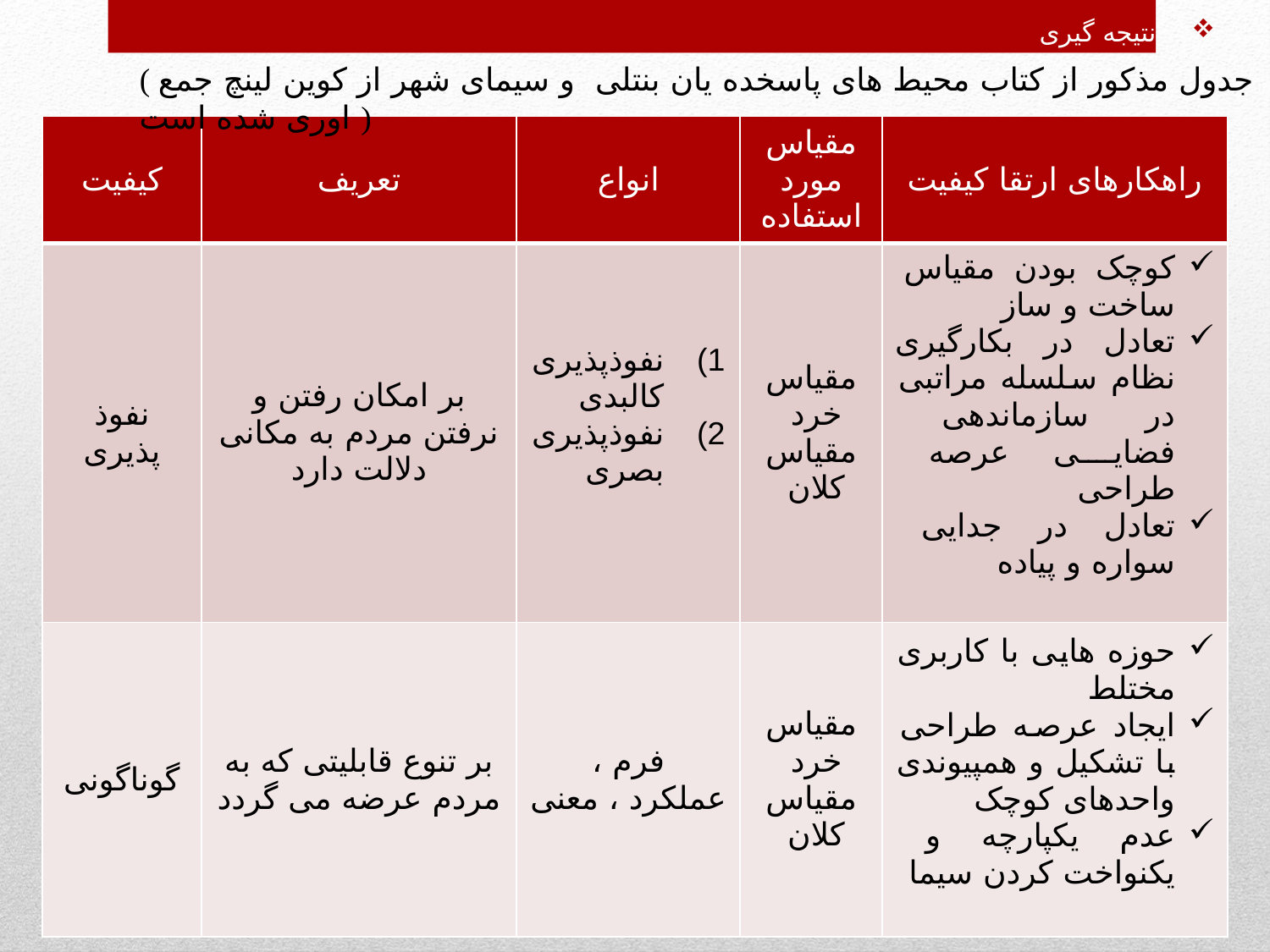

نتیجه گیری
( جدول مذکور از کتاب محیط های پاسخده یان بنتلی  و سیمای شهر از کوین لینچ جمع اوری شده است )
| کیفیت | تعریف | انواع | مقیاس مورد استفاده | راهکارهای ارتقا کیفیت |
| --- | --- | --- | --- | --- |
| نفوذ پذیری | بر امکان رفتن و نرفتن مردم به مکانی دلالت دارد | نفوذپذیری کالبدی نفوذپذیری بصری | مقیاس خرد مقیاس کلان | کوچک بودن مقیاس ساخت و ساز تعادل در بکارگیری نظام سلسله مراتبی در سازماندهی فضایی عرصه طراحی تعادل در جدایی سواره و پیاده |
| گوناگونی | بر تنوع قابلیتی که به مردم عرضه می گردد | فرم ، عملکرد ، معنی | مقیاس خرد مقیاس کلان | حوزه هایی با کاربری مختلط ایجاد عرصه طراحی با تشکیل و همپیوندی واحدهای کوچک عدم یکپارچه و یکنواخت کردن سیما |
# محیط های پاسخده -نتیجه گیری